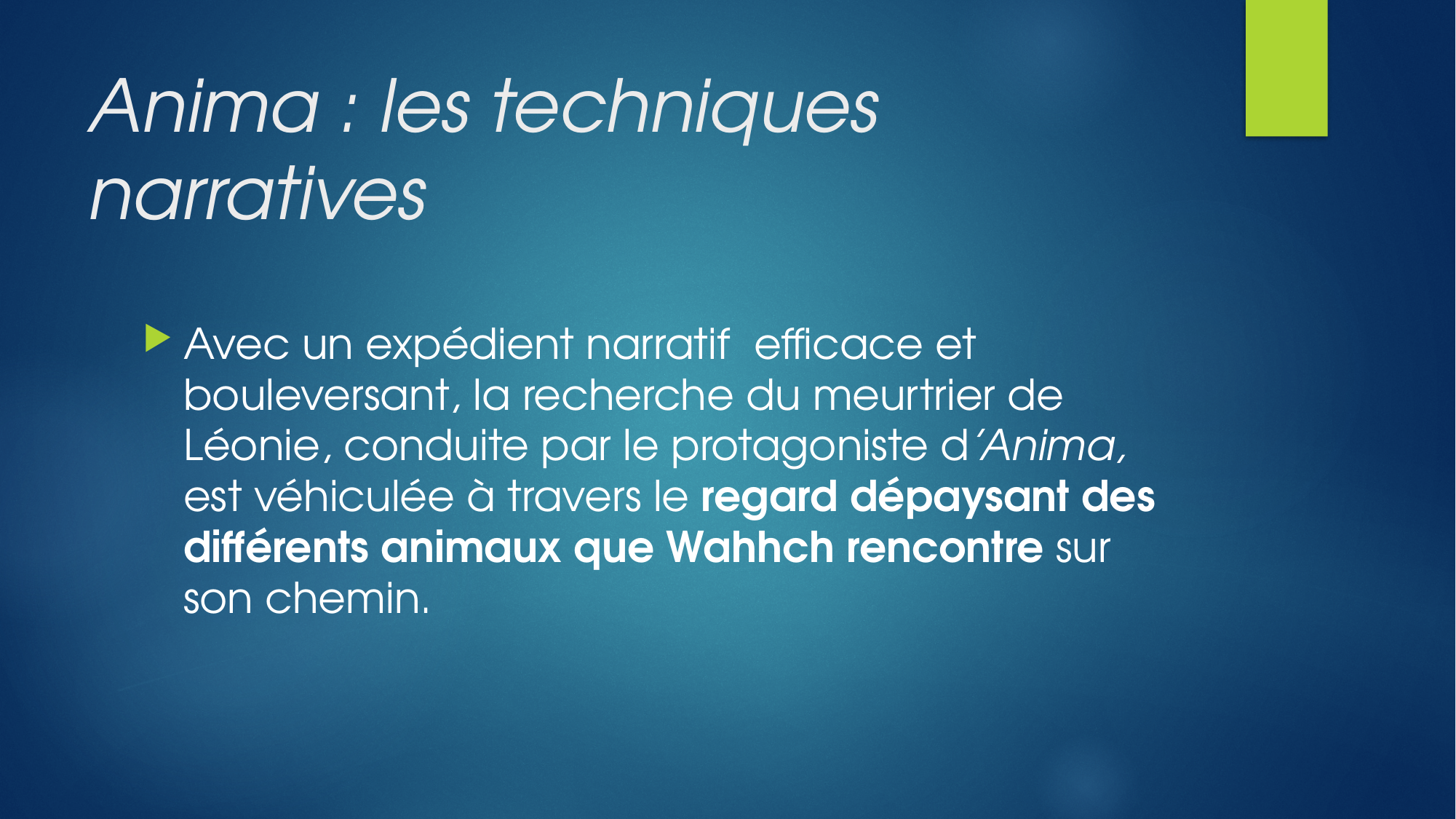

# Anima : les techniques narratives

Avec un expédient narratif  efficace et bouleversant, la recherche du meurtrier de Léonie, conduite par le protagoniste d’Anima, est véhiculée à travers le regard dépaysant des différents animaux que Wahhch rencontre sur son chemin.